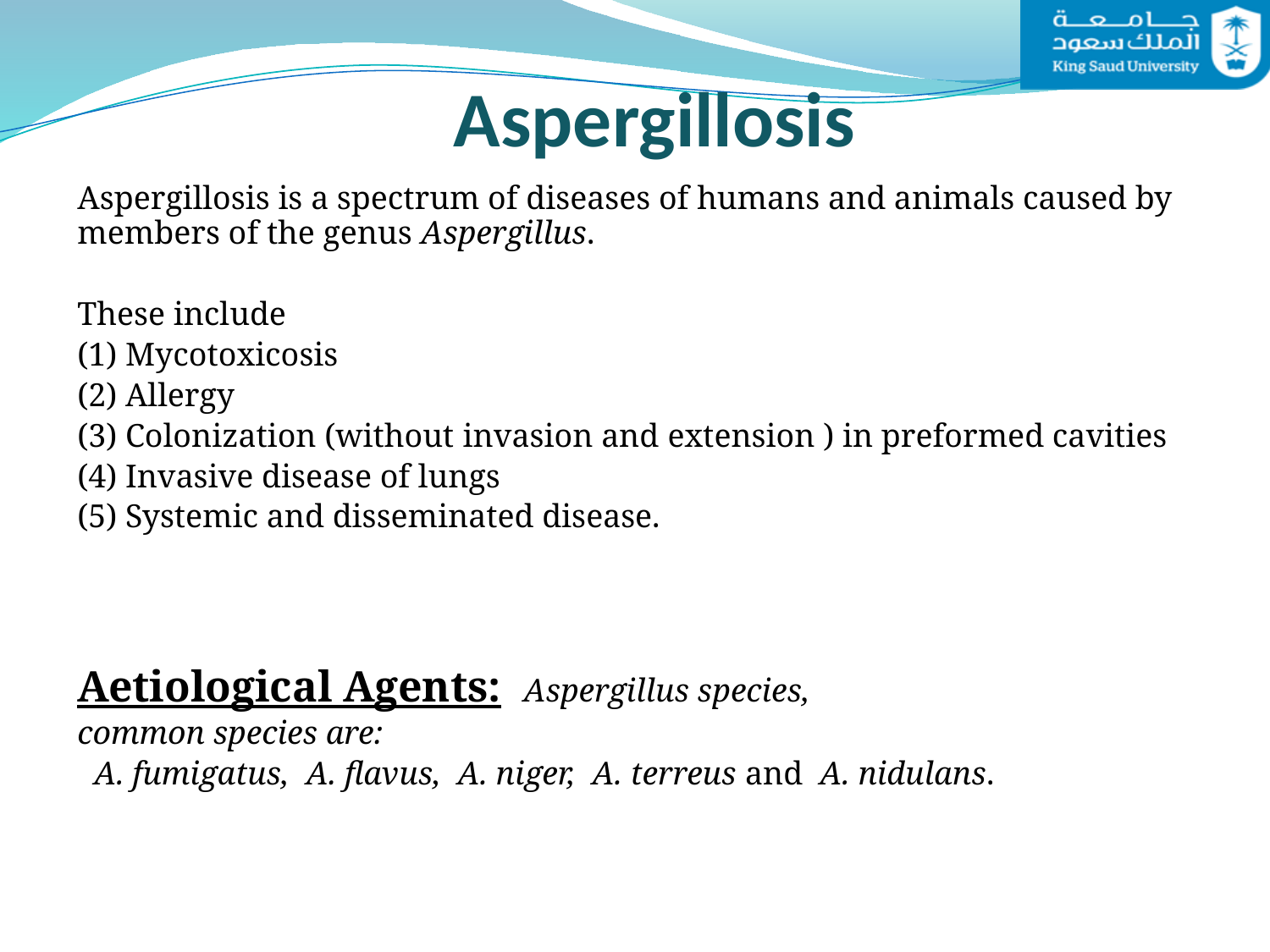

Aspergillosis
Aspergillosis is a spectrum of diseases of humans and animals caused by members of the genus Aspergillus.

These include
(1) Mycotoxicosis
(2) Allergy
(3) Colonization (without invasion and extension ) in preformed cavities
(4) Invasive disease of lungs
(5) Systemic and disseminated disease.

Aetiological Agents:  Aspergillus species,
common species are:
  A. fumigatus,  A. flavus,  A. niger,  A. terreus and  A. nidulans.